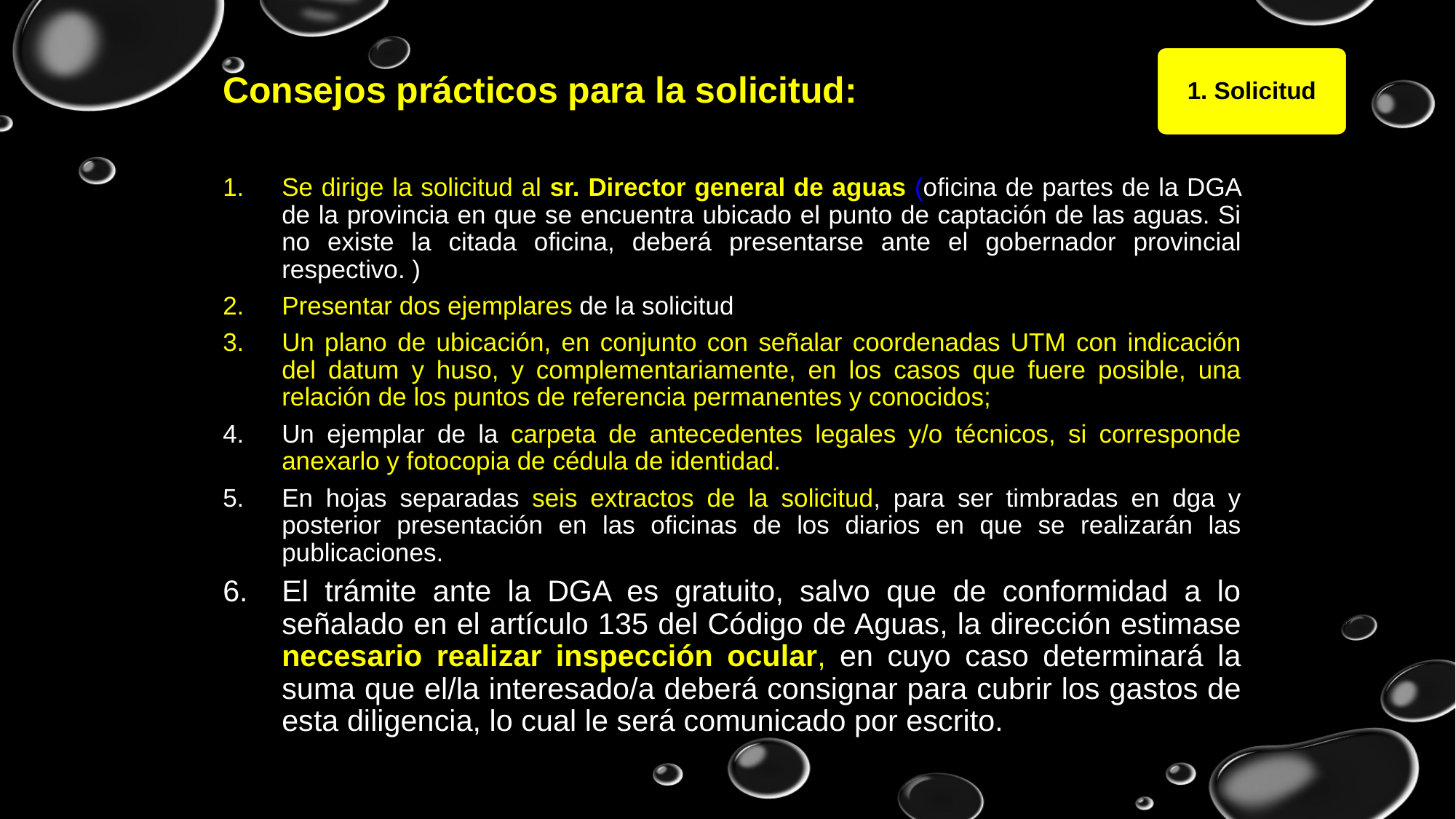

# Consejos prácticos para la solicitud:

1. Solicitud
Se dirige la solicitud al sr. Director general de aguas (oficina de partes de la DGA de la provincia en que se encuentra ubicado el punto de captación de las aguas. Si no existe la citada oficina, deberá presentarse ante el gobernador provincial respectivo. )
Presentar dos ejemplares de la solicitud
Un plano de ubicación, en conjunto con señalar coordenadas UTM con indicación del datum y huso, y complementariamente, en los casos que fuere posible, una relación de los puntos de referencia permanentes y conocidos;
Un ejemplar de la carpeta de antecedentes legales y/o técnicos, si corresponde anexarlo y fotocopia de cédula de identidad.
En hojas separadas seis extractos de la solicitud, para ser timbradas en dga y posterior presentación en las oficinas de los diarios en que se realizarán las publicaciones.
El trámite ante la DGA es gratuito, salvo que de conformidad a lo señalado en el artículo 135 del Código de Aguas, la dirección estimase necesario realizar inspección ocular, en cuyo caso determinará la suma que el/la interesado/a deberá consignar para cubrir los gastos de esta diligencia, lo cual le será comunicado por escrito.